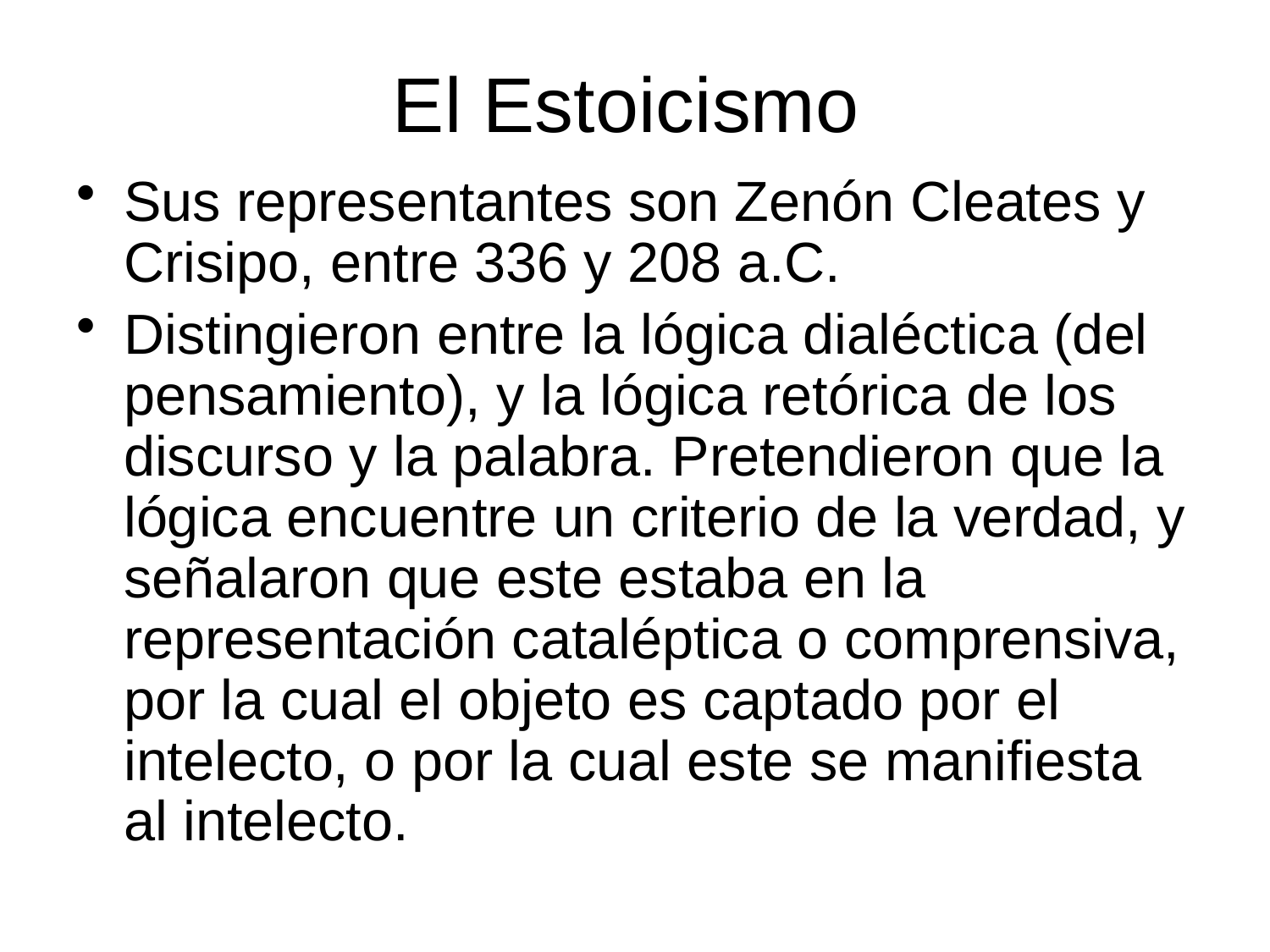

# El Estoicismo
Sus representantes son Zenón Cleates y Crisipo, entre 336 y 208 a.C.
Distingieron entre la lógica dialéctica (del pensamiento), y la lógica retórica de los discurso y la palabra. Pretendieron que la lógica encuentre un criterio de la verdad, y señalaron que este estaba en la representación cataléptica o comprensiva, por la cual el objeto es captado por el intelecto, o por la cual este se manifiesta al intelecto.